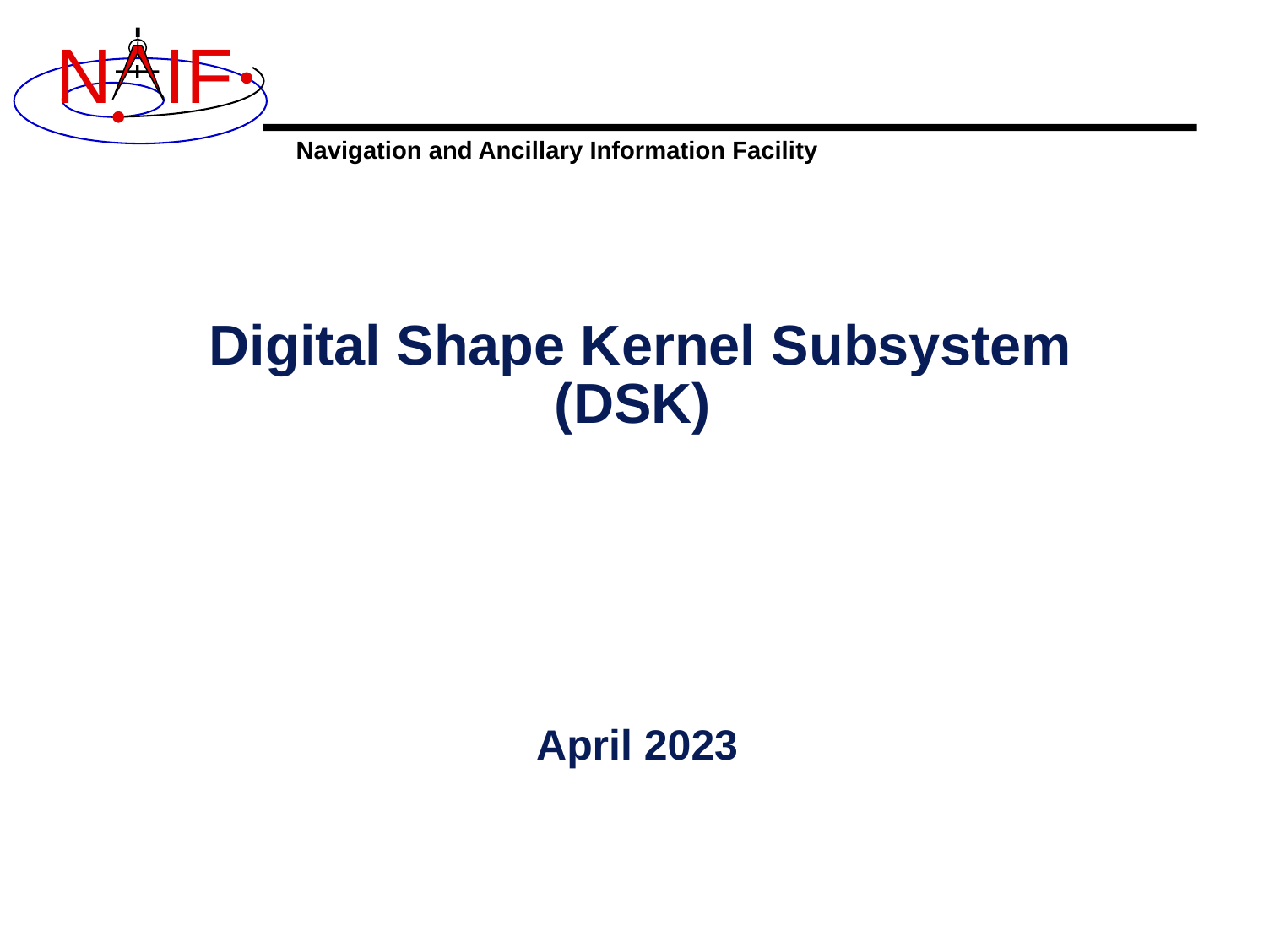

# Digital Shape Kernel Subsystem (DSK)
April 2023